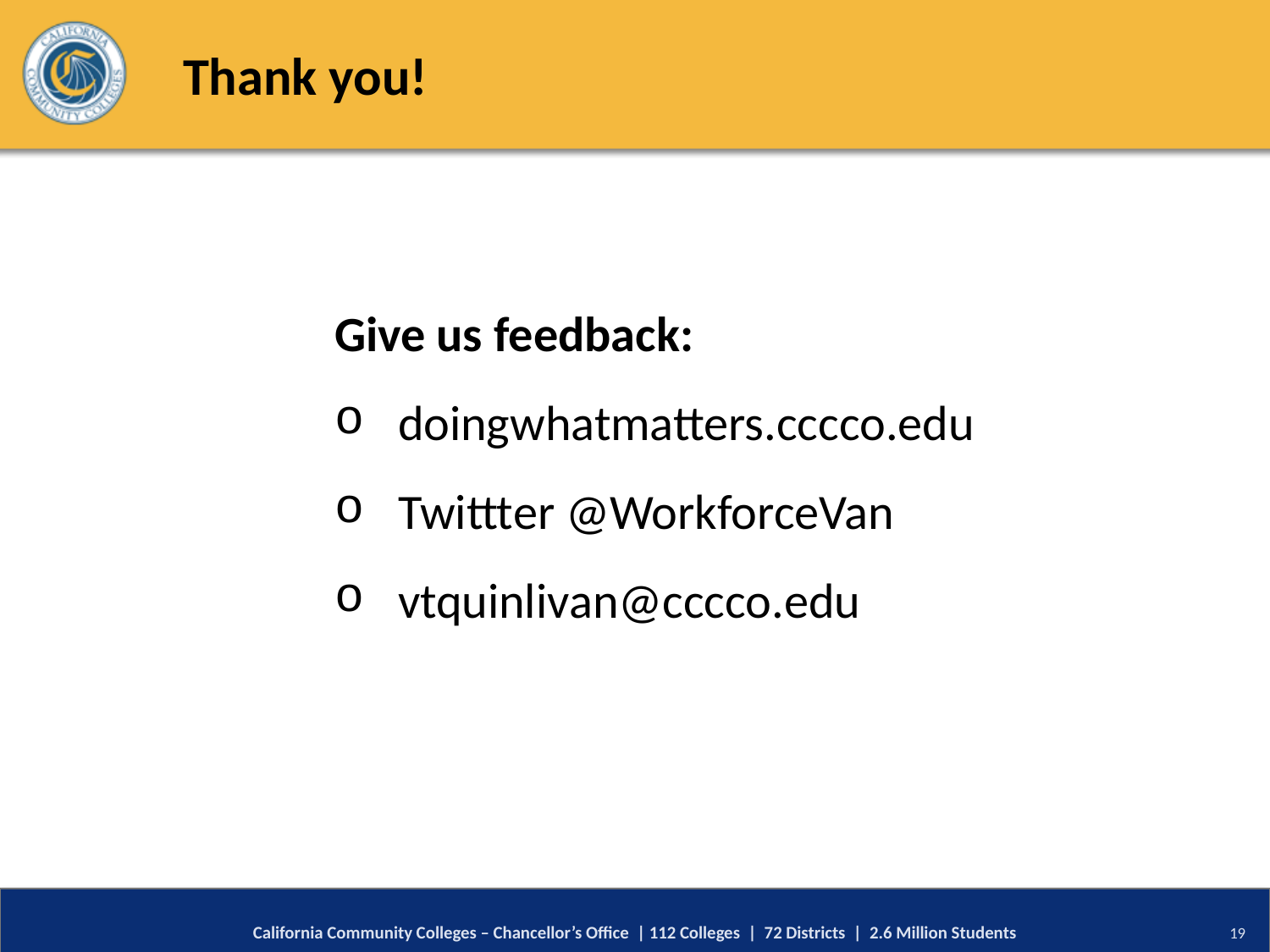

# Thank you!
Give us feedback:
doingwhatmatters.cccco.edu
Twittter @WorkforceVan
vtquinlivan@cccco.edu
California Community Colleges – Chancellor’s Office  | 112 Colleges  |  72 Districts  |  2.6 Million Students
19